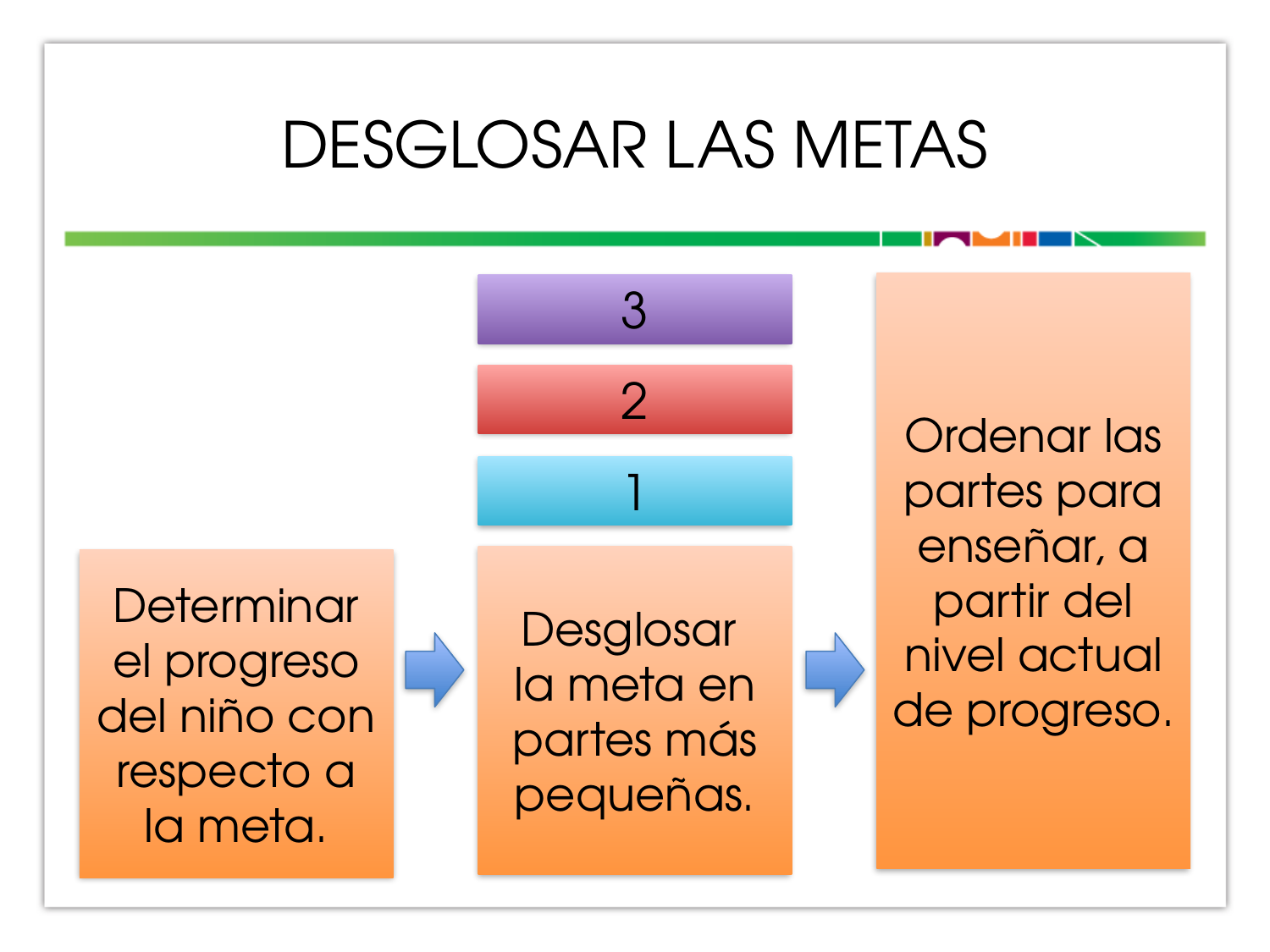

# Desglosar las metas
Ordenar las partes para enseñar, a partir del nivel actual de progreso.
3
2
1
Desglosar
la meta en partes más pequeñas.
Determinar el progreso del niño con respecto a la meta.